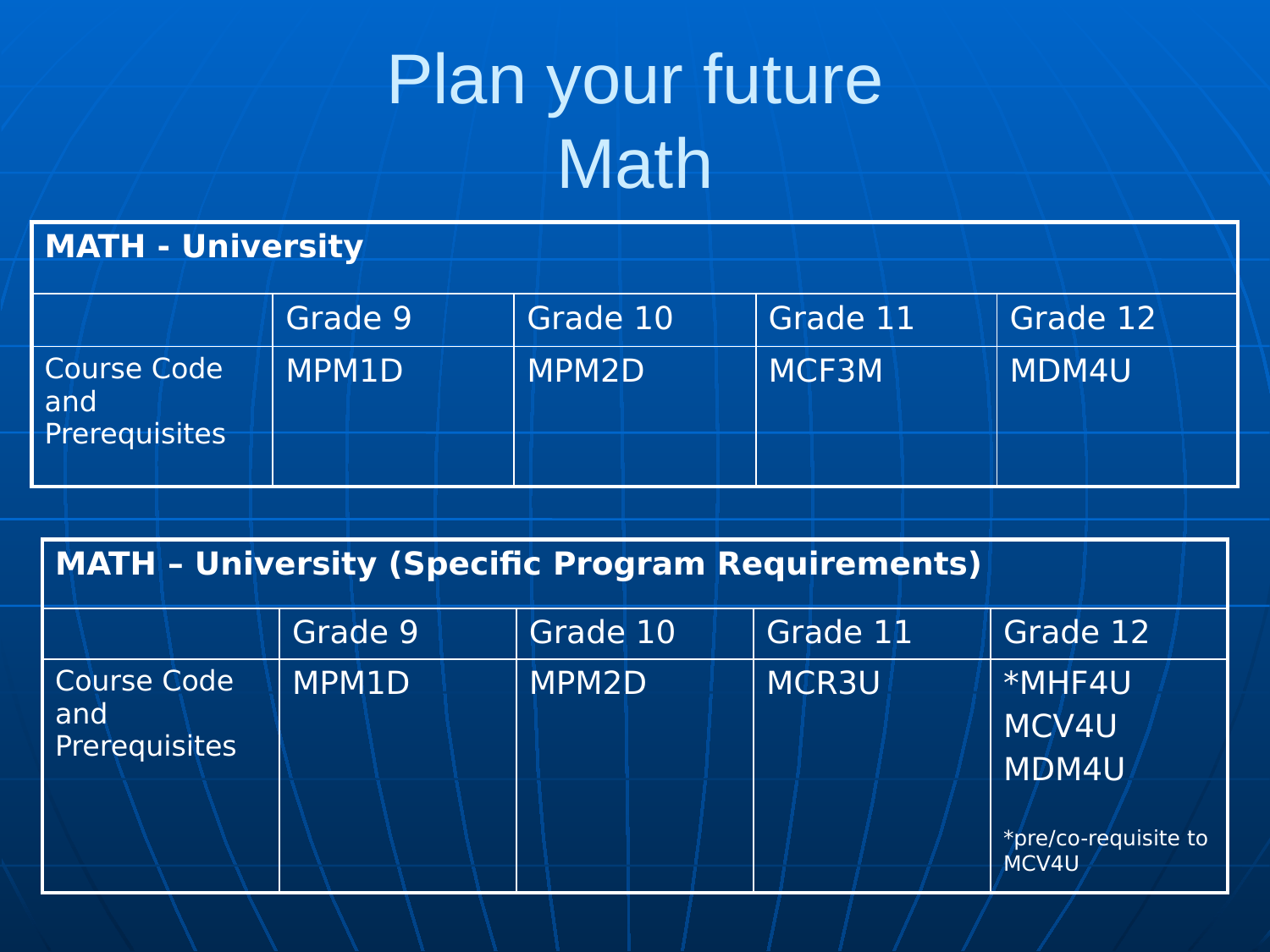

Plan your future
Math
| MATH - University |  |  |  |  |
| --- | --- | --- | --- | --- |
|  | Grade 9 | Grade 10 | Grade 11 | Grade 12 |
| Course Code and Prerequisites | MPM1D | MPM2D | MCF3M | MDM4U |
| MATH – University (Specific Program Requirements) |  |  |  |  |
| --- | --- | --- | --- | --- |
|  | Grade 9 | Grade 10 | Grade 11 | Grade 12 |
| Course Code and Prerequisites | MPM1D | MPM2D | MCR3U | \*MHF4U MCV4U MDM4U \*pre/co-requisite to MCV4U |